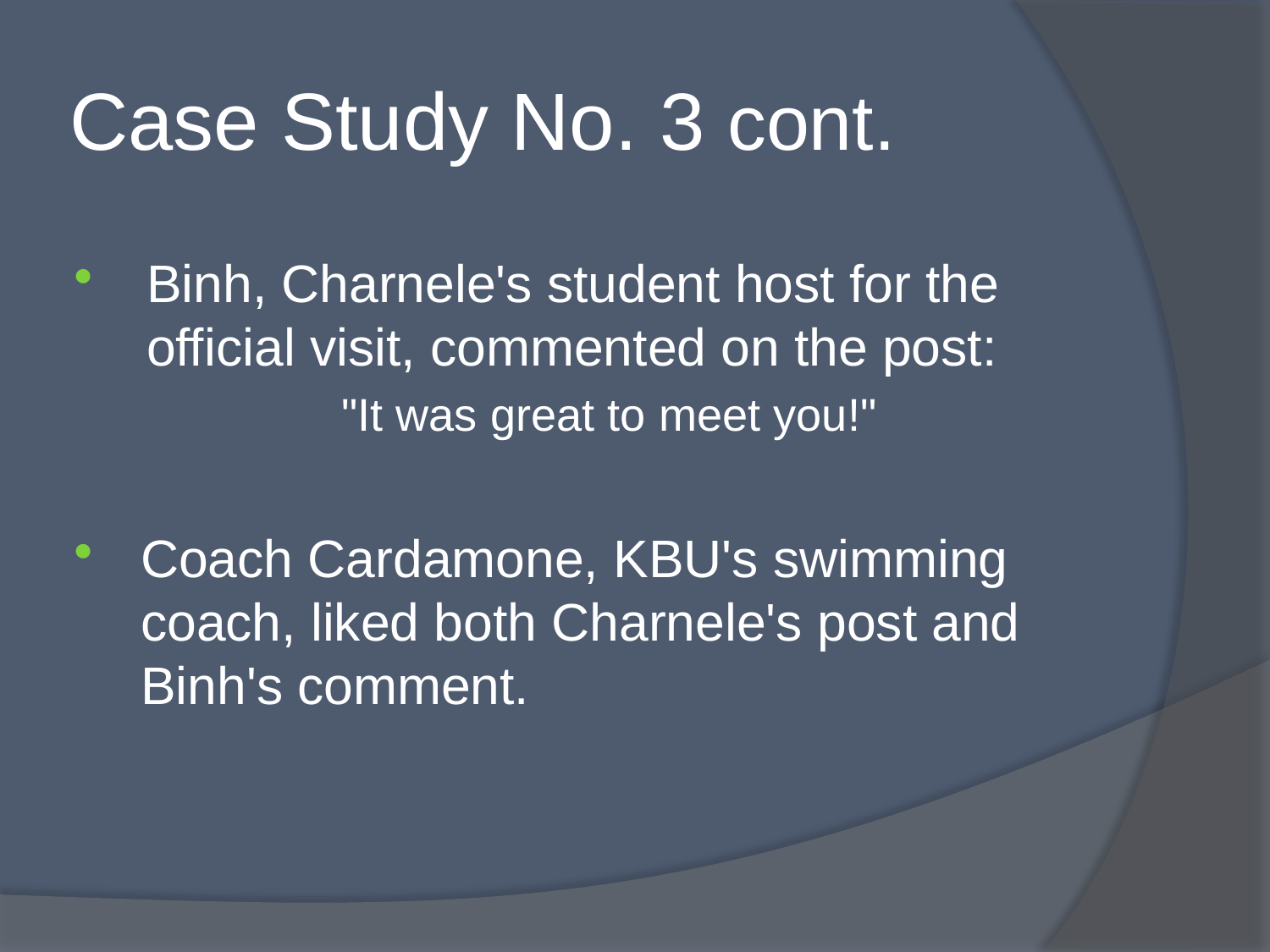

# Case Study No. 3 cont.
Binh, Charnele's student host for the official visit, commented on the post:
 	      "It was great to meet you!"

Coach Cardamone, KBU's swimming coach, liked both Charnele's post and Binh's comment.